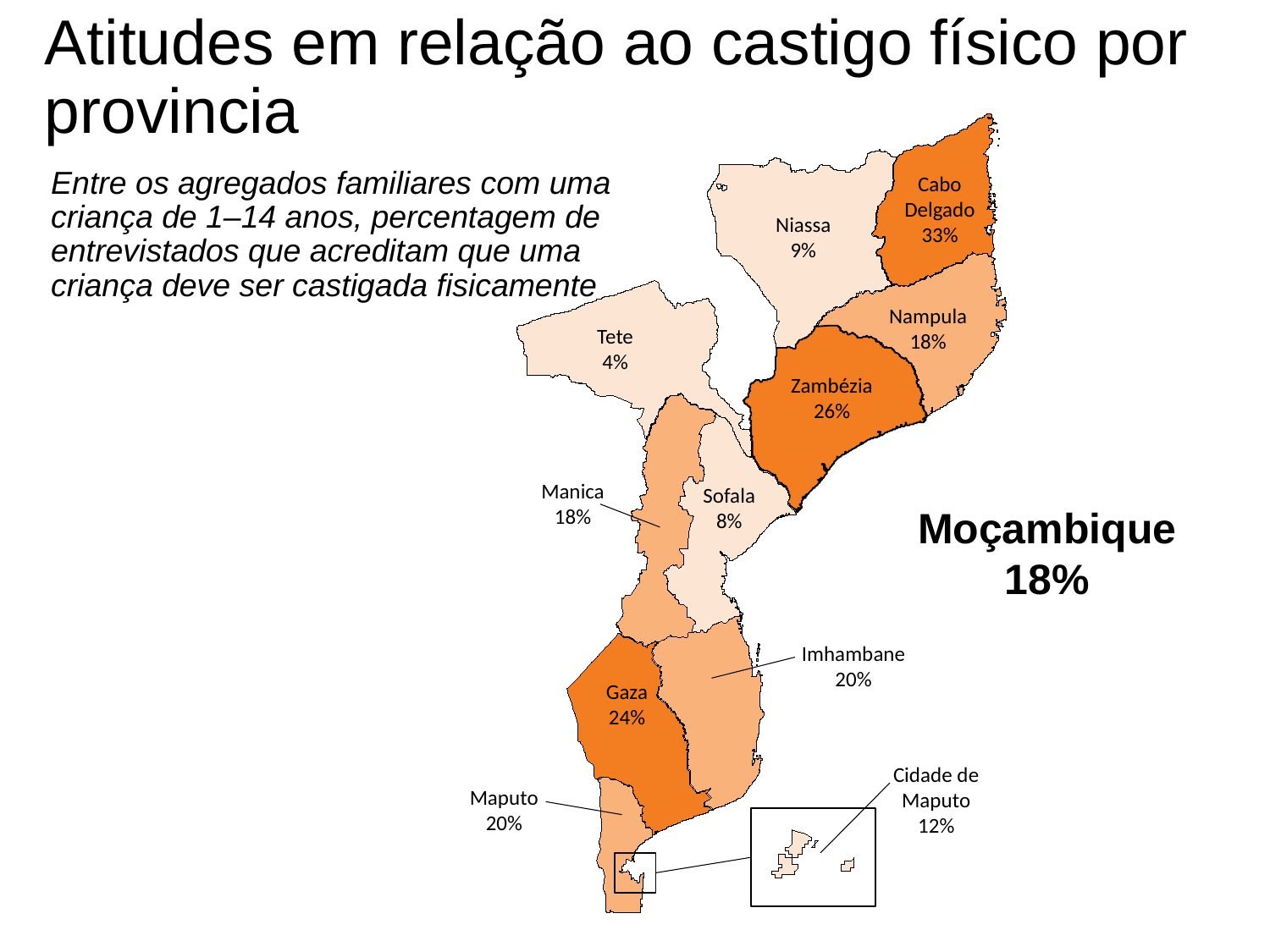

Atitudes em relação ao castigo físico por provincia

Entre os agregados familiares com uma criança de 1–14 anos, percentagem de entrevistados que acreditam que uma criança deve ser castigada fisicamente
Cabo Delgado
33%
Niassa
9%

Nampula
18%
Tete
4%

Zambézia
26%

Manica
18%
Sofala
8%
Moçambique
18%

Imhambane
20%
Gaza
24%
Cidade de Maputo
12%

Maputo
20%